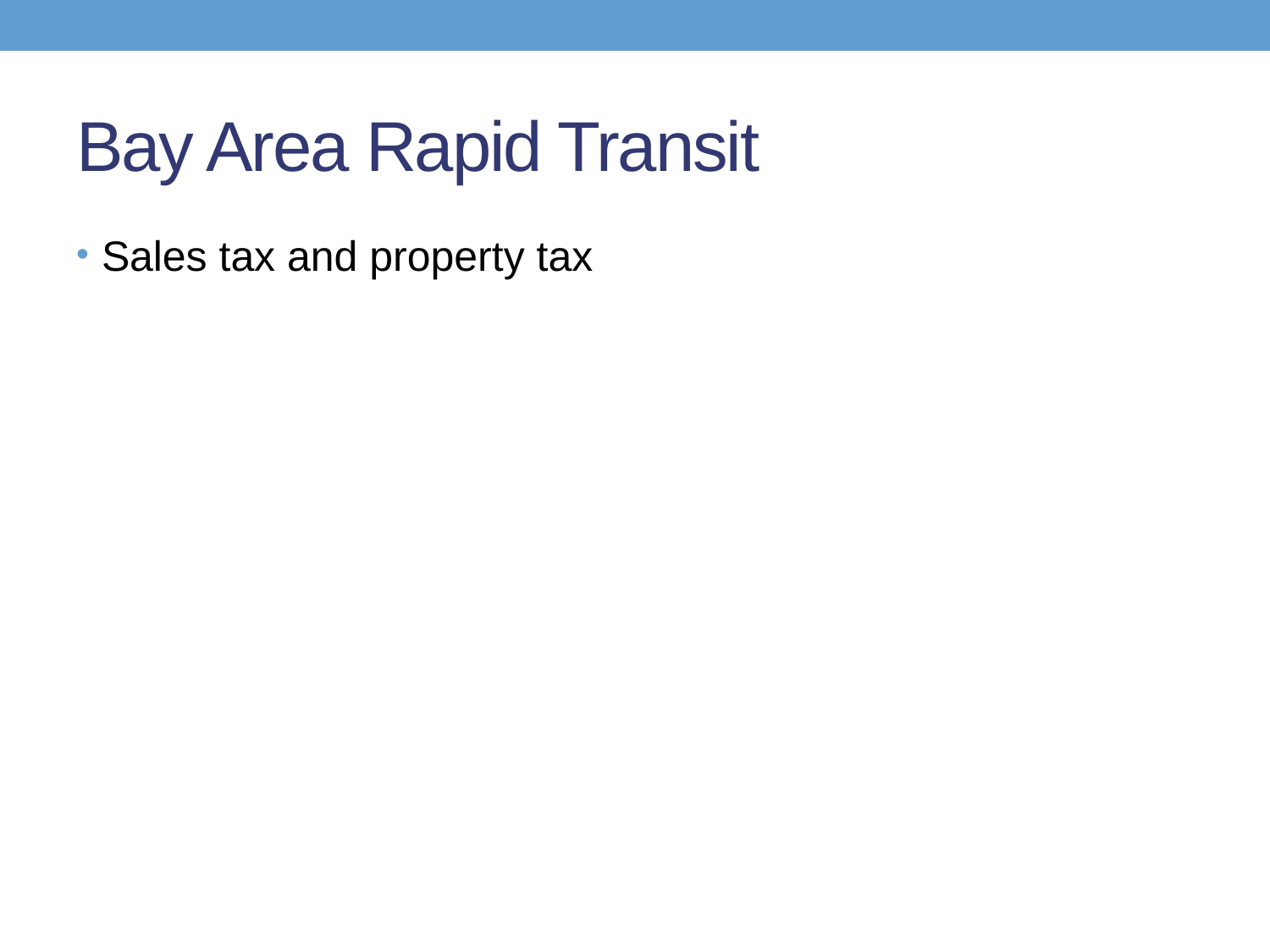

# Bay Area Rapid Transit
Sales tax and property tax